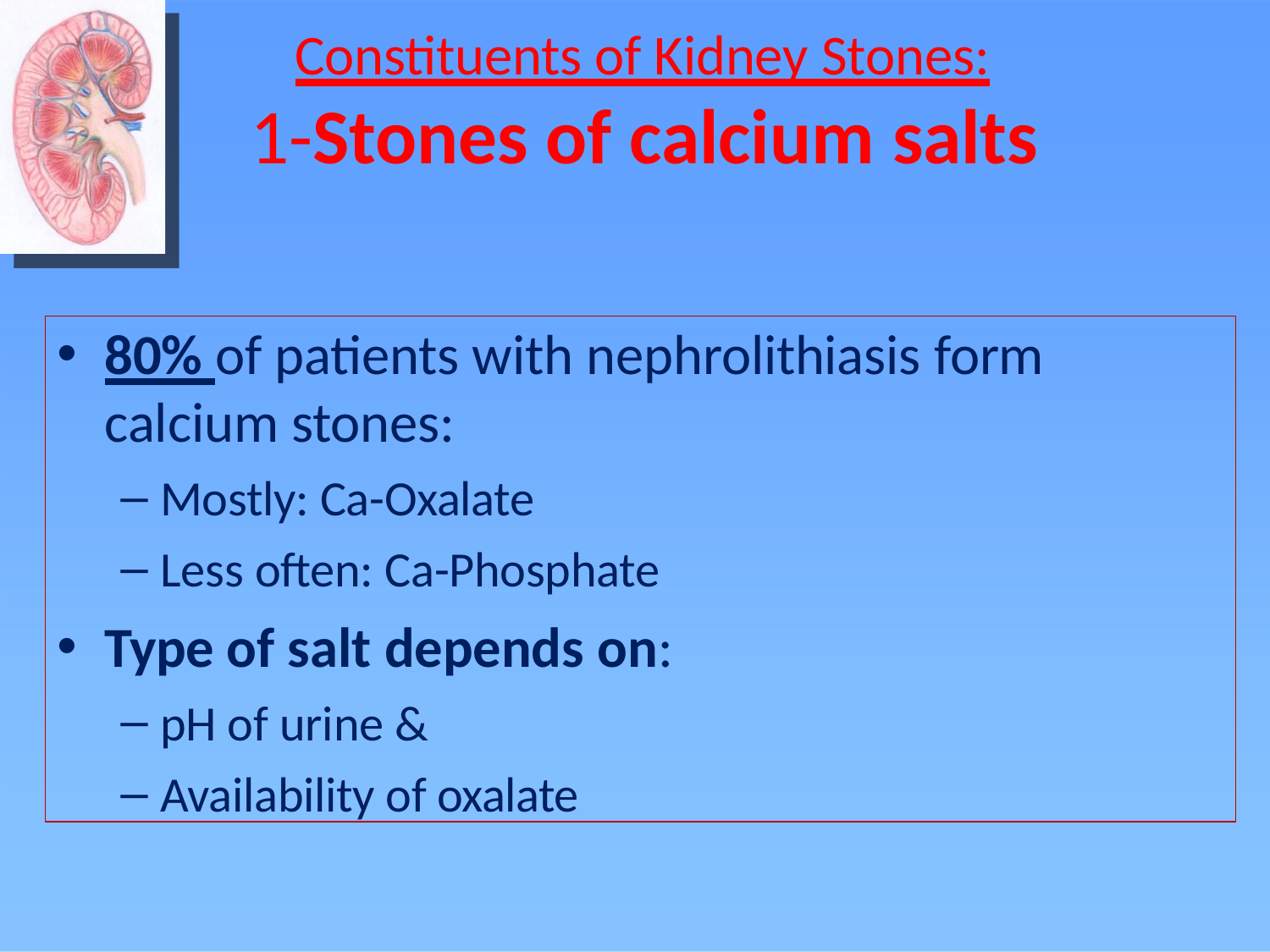

Constituents of Kidney Stones:
# 1-Stones of calcium salts
80% of patients with nephrolithiasis form
calcium stones:
Mostly: Ca-Oxalate
Less often: Ca-Phosphate
Type of salt depends on:
pH of urine &
Availability of oxalate